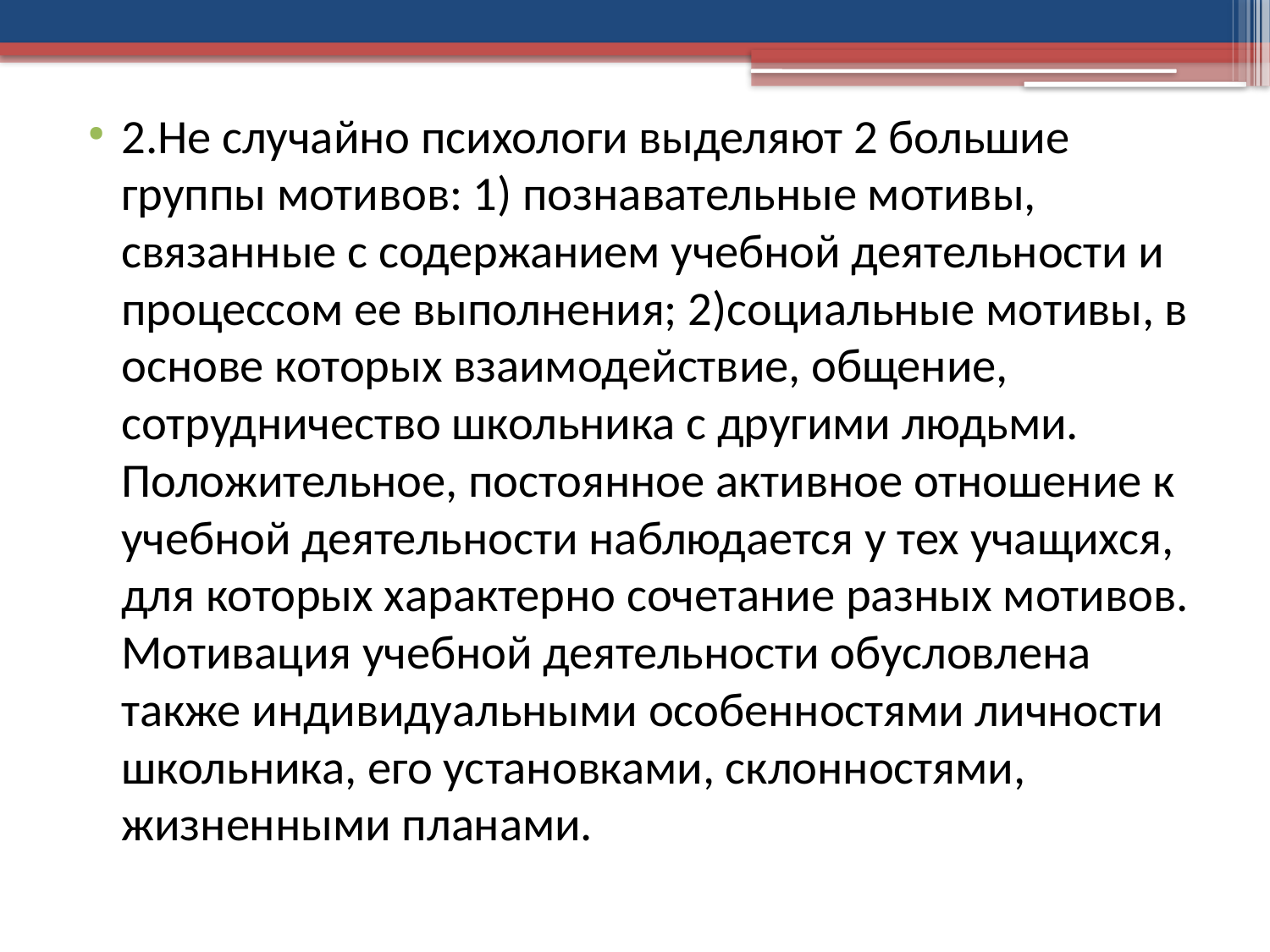

2.Не случайно психологи выделяют 2 большие группы мотивов: 1) познавательные мотивы, связанные с содержанием учебной деятельности и процессом ее выполнения; 2)социальные мотивы, в основе которых взаимодействие, общение, сотрудничество школьника с другими людьми. Положительное, постоянное активное отношение к учебной деятельности наблюдается у тех учащихся, для которых характерно сочетание разных мотивов. Мотивация учебной деятельности обусловлена также индивидуальными особенностями личности школьника, его установками, склонностями, жизненными планами.

#